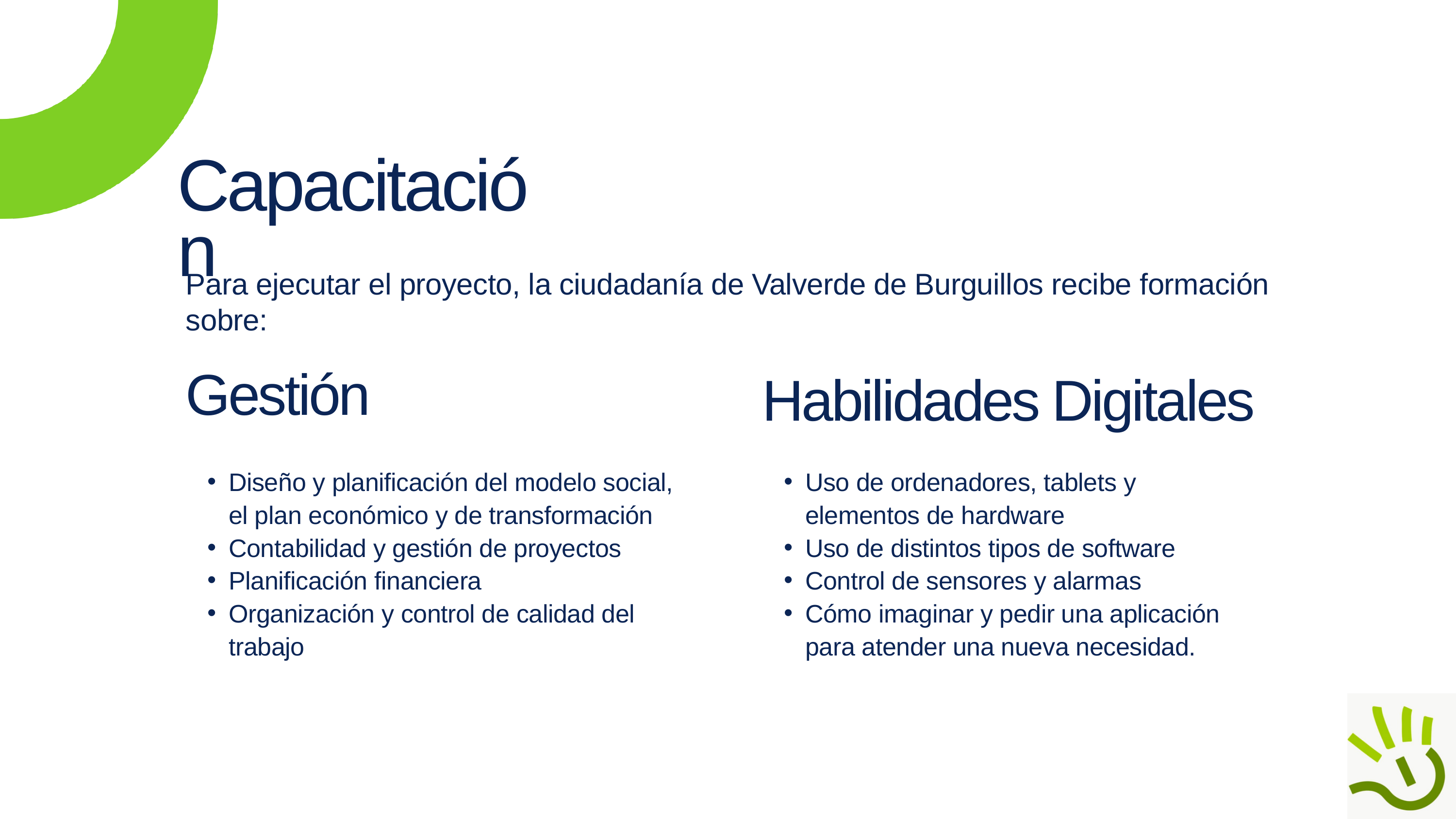

Capacitación
Para ejecutar el proyecto, la ciudadanía de Valverde de Burguillos recibe formación sobre:
Habilidades Digitales
Gestión
Diseño y planificación del modelo social, el plan económico y de transformación
Contabilidad y gestión de proyectos
Planificación financiera
Organización y control de calidad del trabajo
Uso de ordenadores, tablets y elementos de hardware
Uso de distintos tipos de software
Control de sensores y alarmas
Cómo imaginar y pedir una aplicación para atender una nueva necesidad.